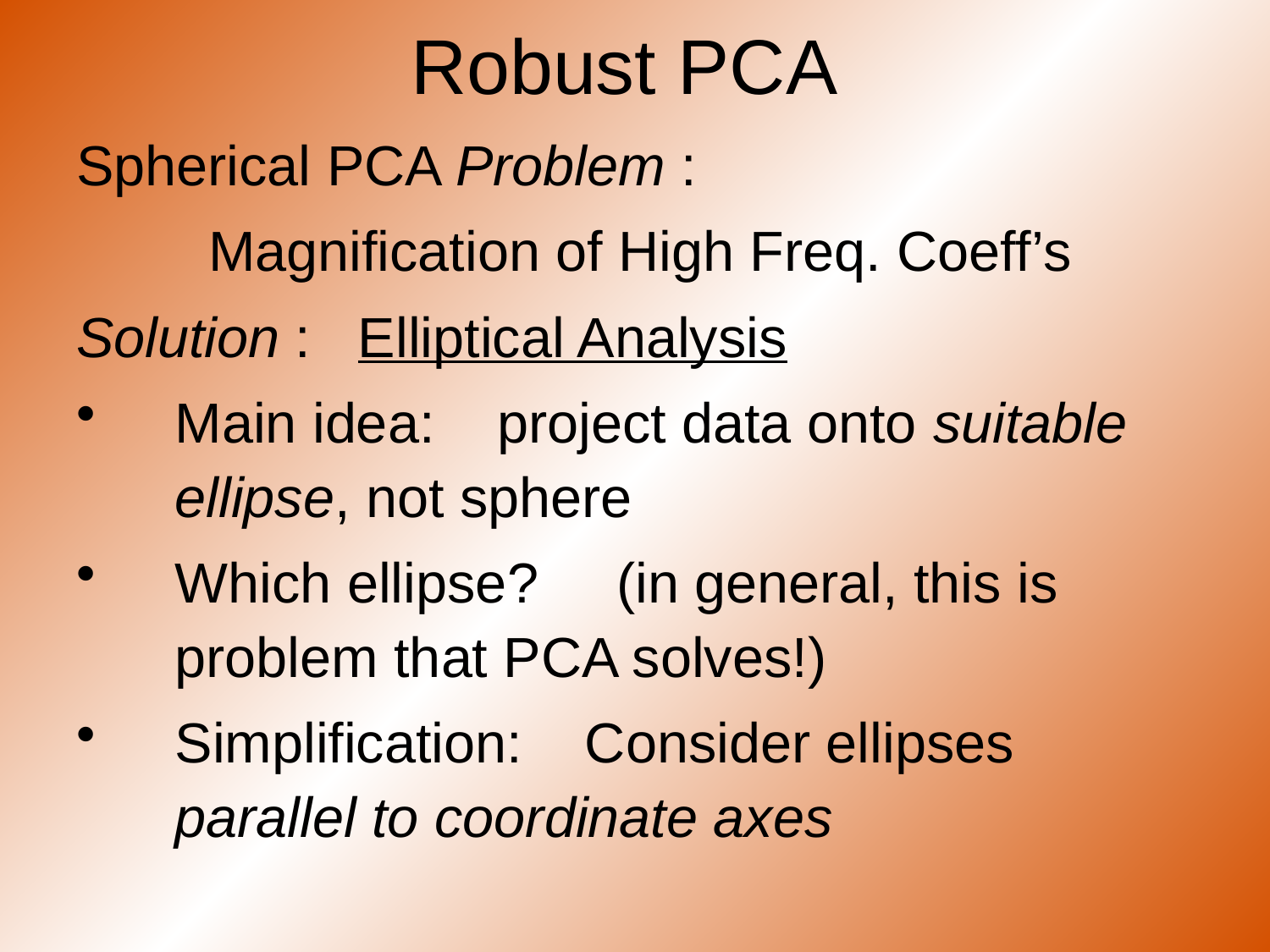

Robust PCA
Spherical PCA Problem :
Magnification of High Freq. Coeff’s
Solution :   Elliptical Analysis
Main idea:    project data onto suitable ellipse, not sphere
Which ellipse?     (in general, this is problem that PCA solves!)
Simplification:    Consider ellipses parallel to coordinate axes